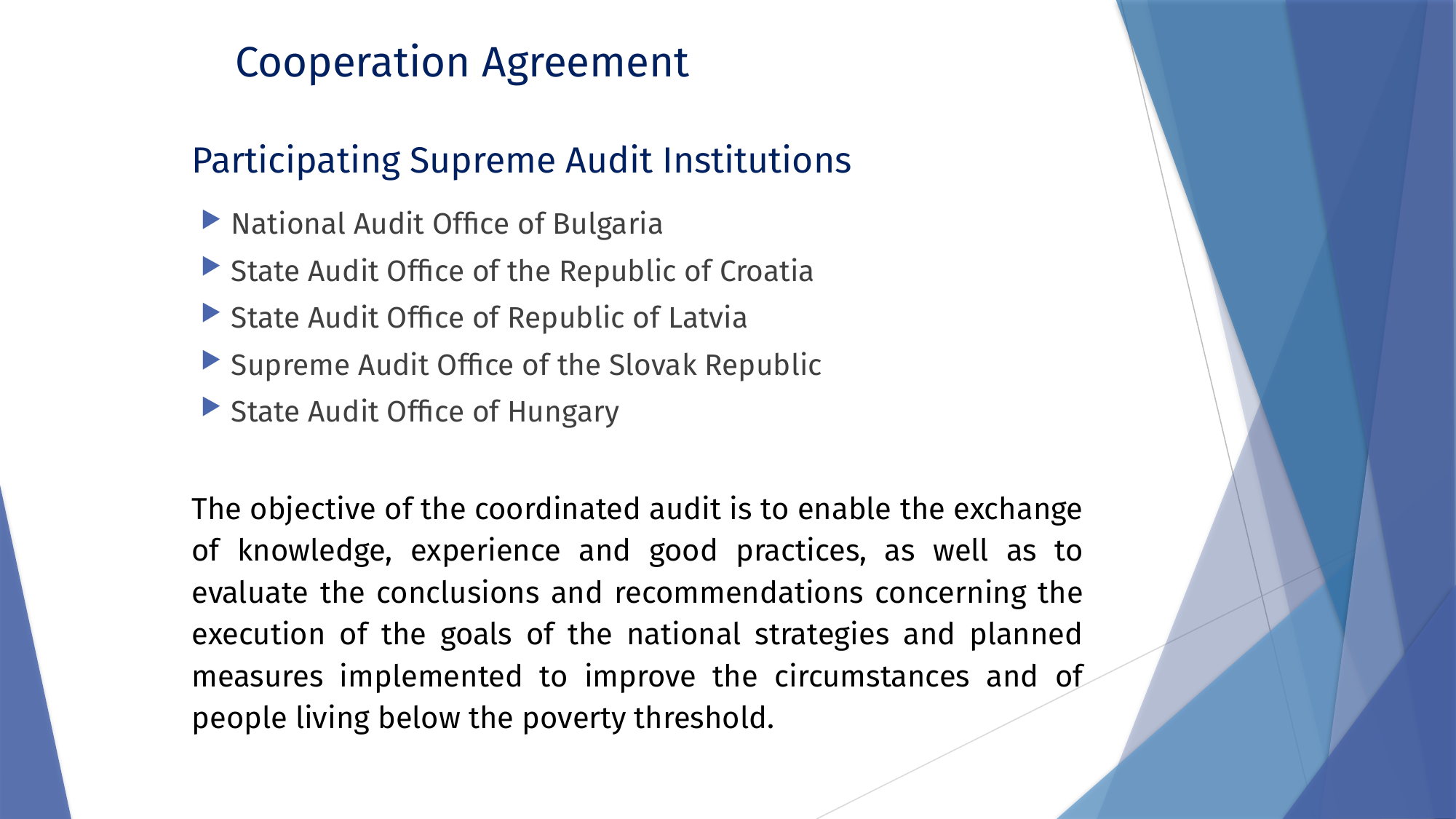

Cooperation Agreement
# Participating Supreme Audit Institutions
National Audit Office of Bulgaria
State Audit Office of the Republic of Croatia
State Audit Office of Republic of Latvia
Supreme Audit Office of the Slovak Republic
State Audit Office of Hungary

The objective of the coordinated audit is to enable the exchange of knowledge, experience and good practices, as well as to evaluate the conclusions and recommendations concerning the execution of the goals of the national strategies and planned measures implemented to improve the circumstances and of people living below the poverty threshold.